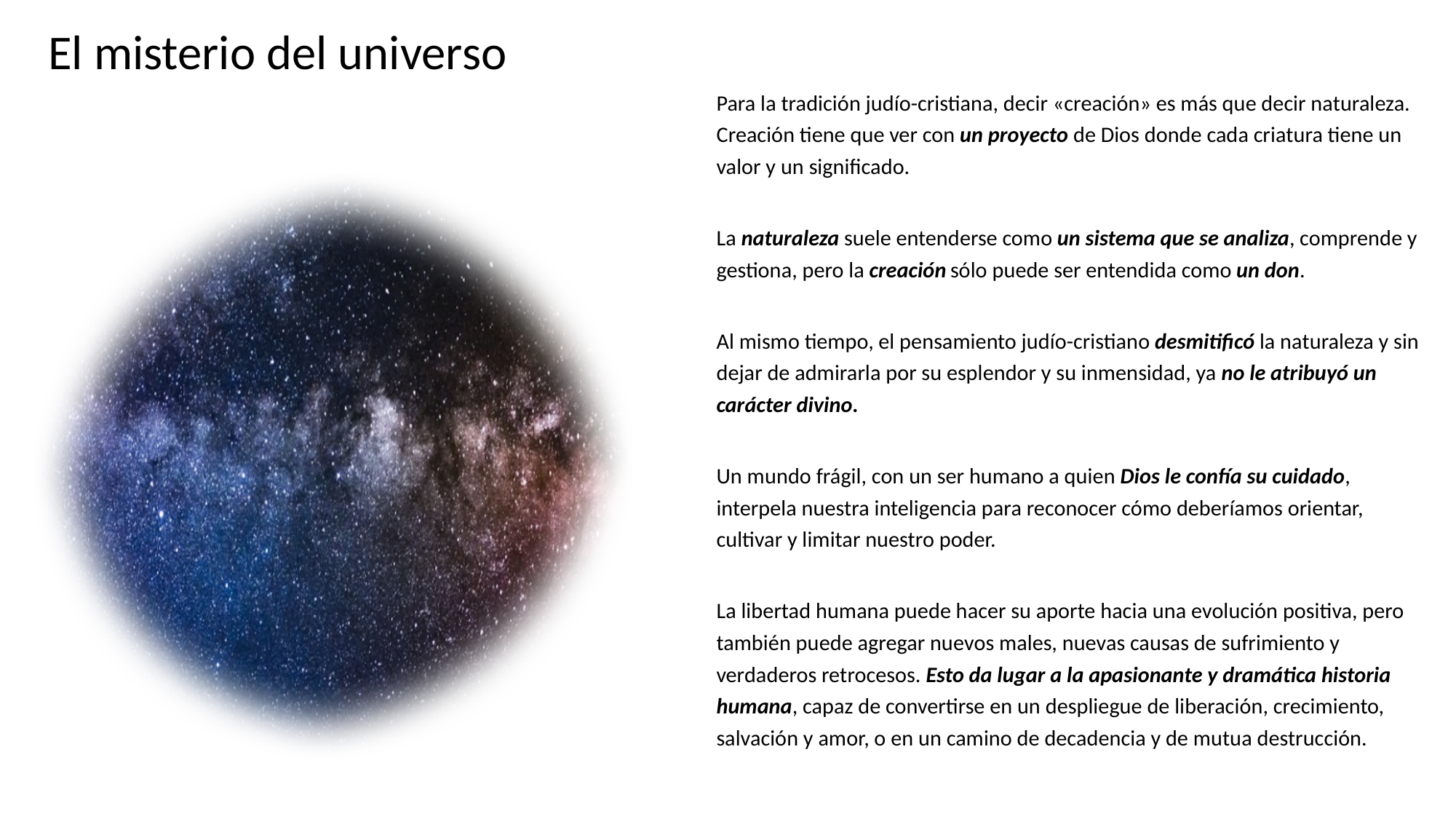

# El misterio del universo

Para la tradición judío-cristiana, decir «creación» es más que decir naturaleza. Creación tiene que ver con un proyecto de Dios donde cada criatura tiene un valor y un significado.

La naturaleza suele entenderse como un sistema que se analiza, comprende y gestiona, pero la creación sólo puede ser entendida como un don.

Al mismo tiempo, el pensamiento judío-cristiano desmitificó la naturaleza y sin dejar de admirarla por su esplendor y su inmensidad, ya no le atribuyó un carácter divino.

Un mundo frágil, con un ser humano a quien Dios le confía su cuidado, interpela nuestra inteligencia para reconocer cómo deberíamos orientar, cultivar y limitar nuestro poder.

La libertad humana puede hacer su aporte hacia una evolución positiva, pero también puede agregar nuevos males, nuevas causas de sufrimiento y verdaderos retrocesos. Esto da lugar a la apasionante y dramática historia humana, capaz de convertirse en un despliegue de liberación, crecimiento, salvación y amor, o en un camino de decadencia y de mutua destrucción.